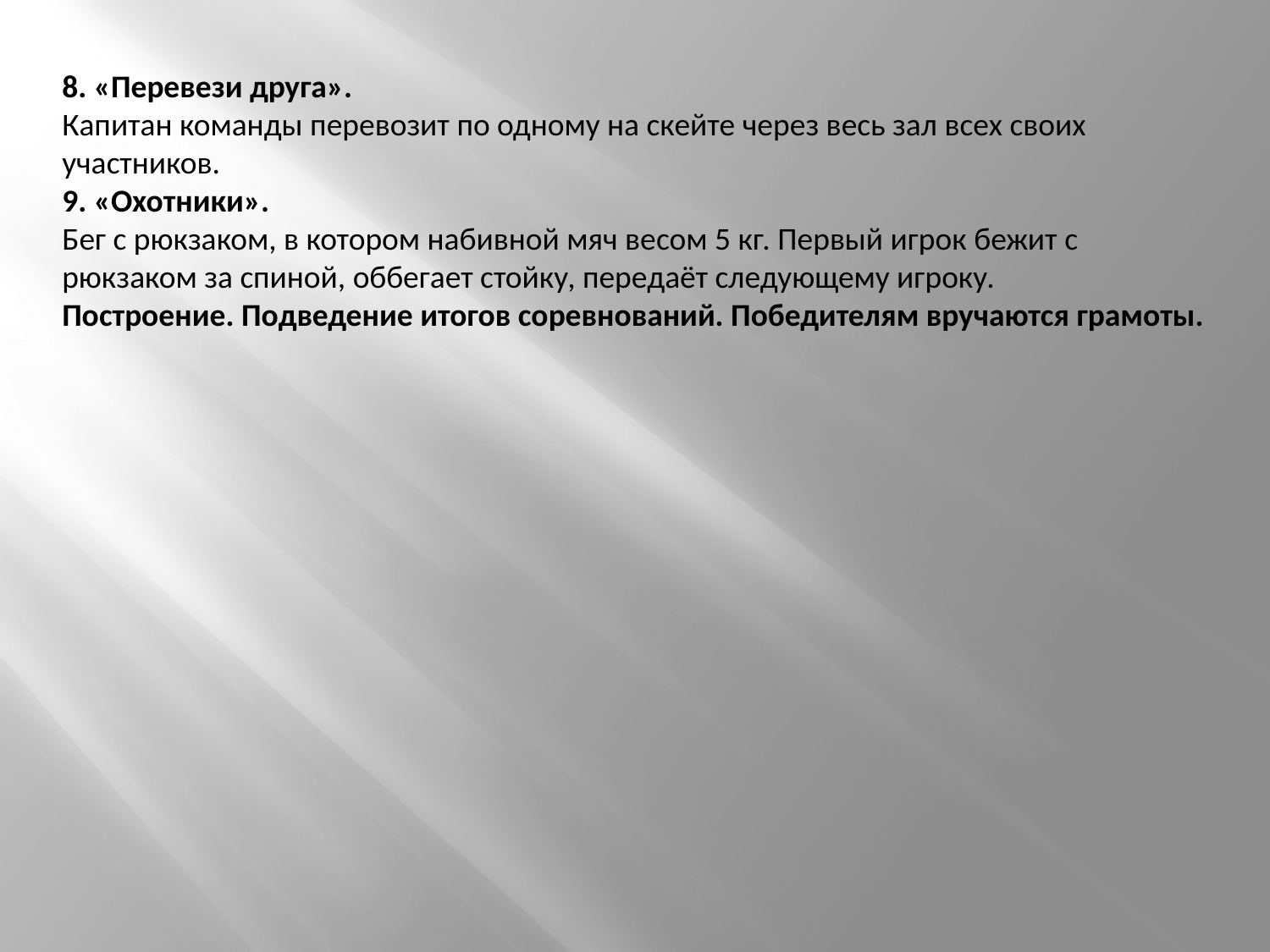

8. «Перевези друга».
Капитан команды перевозит по одному на скейте через весь зал всех своих участников.
9. «Охотники».
Бег с рюкзаком, в котором набивной мяч весом 5 кг. Первый игрок бежит с рюкзаком за спиной, оббегает стойку, передаёт следующему игроку.
Построение. Подведение итогов соревнований. Победителям вручаются грамоты.